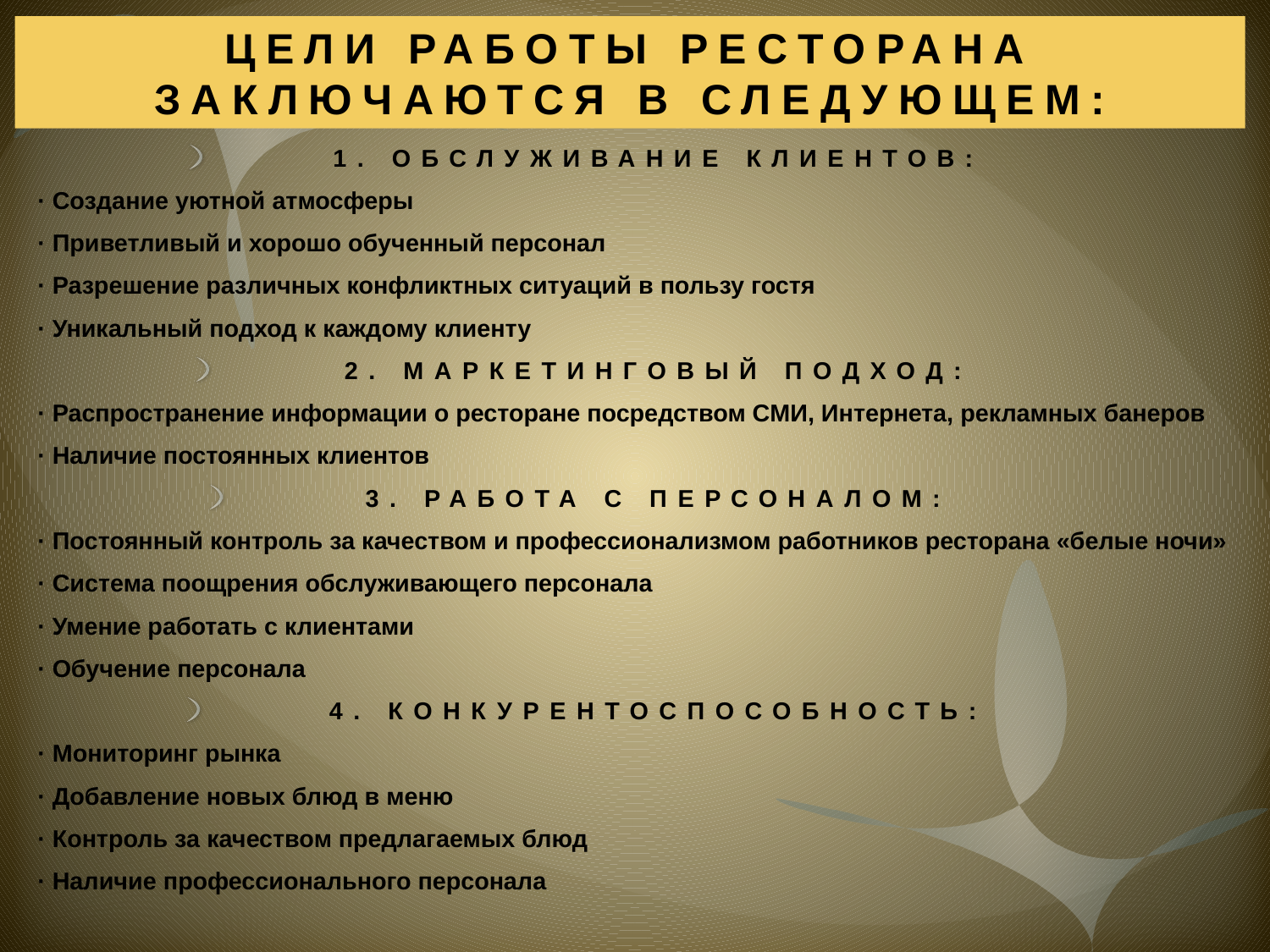

# ЦЕЛИ РАБОТЫ РЕСТОРАНА ЗАКЛЮЧАЮТСЯ В СЛЕДУЮЩЕМ:
1. ОБСЛУЖИВАНИЕ КЛИЕНТОВ:
· Создание уютной атмосферы
· Приветливый и хорошо обученный персонал
· Разрешение различных конфликтных ситуаций в пользу гостя
· Уникальный подход к каждому клиенту
2. МАРКЕТИНГОВЫЙ ПОДХОД:
· Распространение информации о ресторане посредством СМИ, Интернета, рекламных банеров
· Наличие постоянных клиентов
3. РАБОТА С ПЕРСОНАЛОМ:
· Постоянный контроль за качеством и профессионализмом работников ресторана «белые ночи»
· Система поощрения обслуживающего персонала
· Умение работать с клиентами
· Обучение персонала
4. КОНКУРЕНТОСПОСОБНОСТЬ:
· Мониторинг рынка
· Добавление новых блюд в меню
· Контроль за качеством предлагаемых блюд
· Наличие профессионального персонала